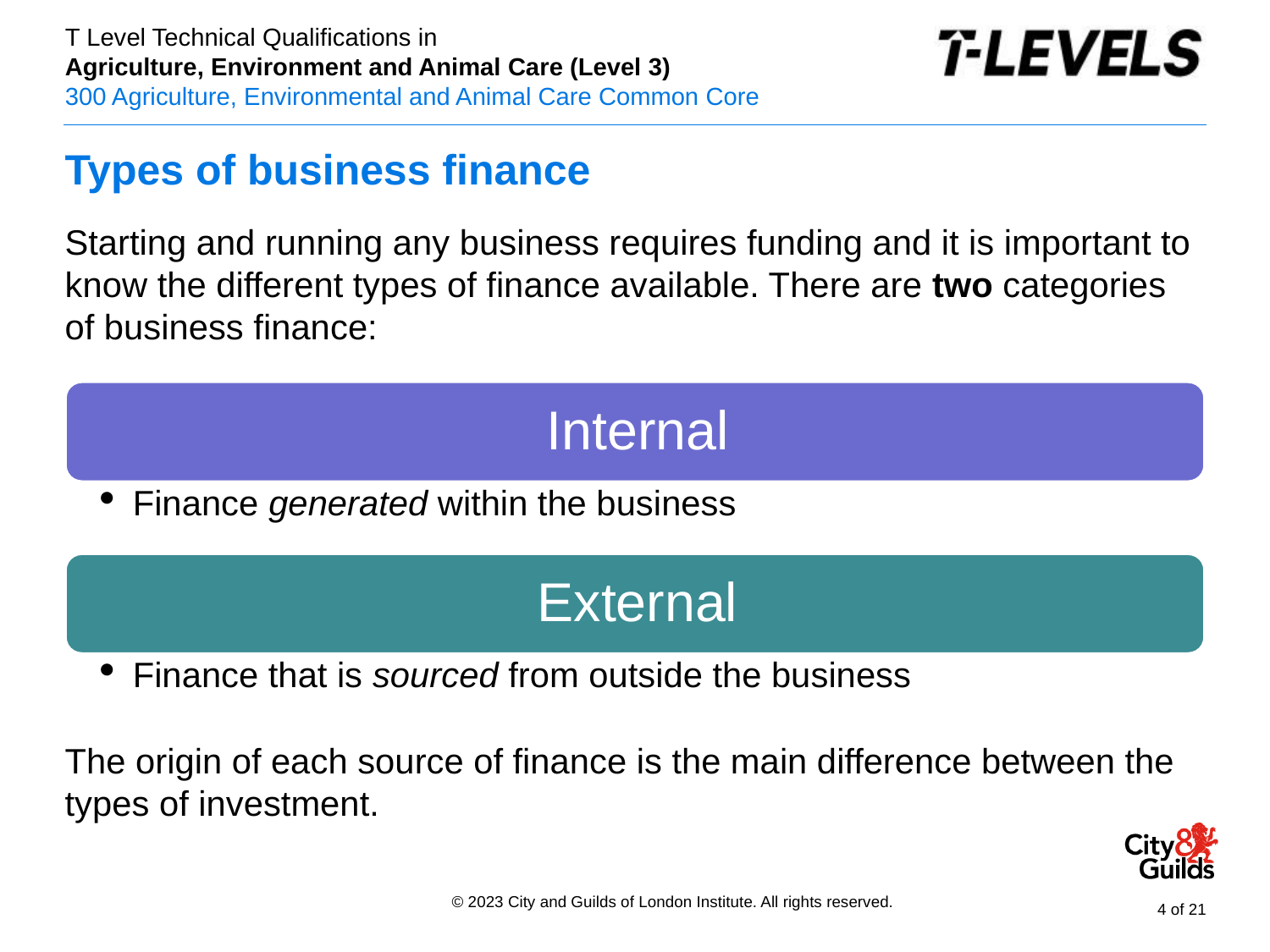

# Types of business finance
Starting and running any business requires funding and it is important to know the different types of finance available. There are two categories of business finance:

The origin of each source of finance is the main difference between the types of investment.

Internal
Finance generated within the business
External
Finance that is sourced from outside the business